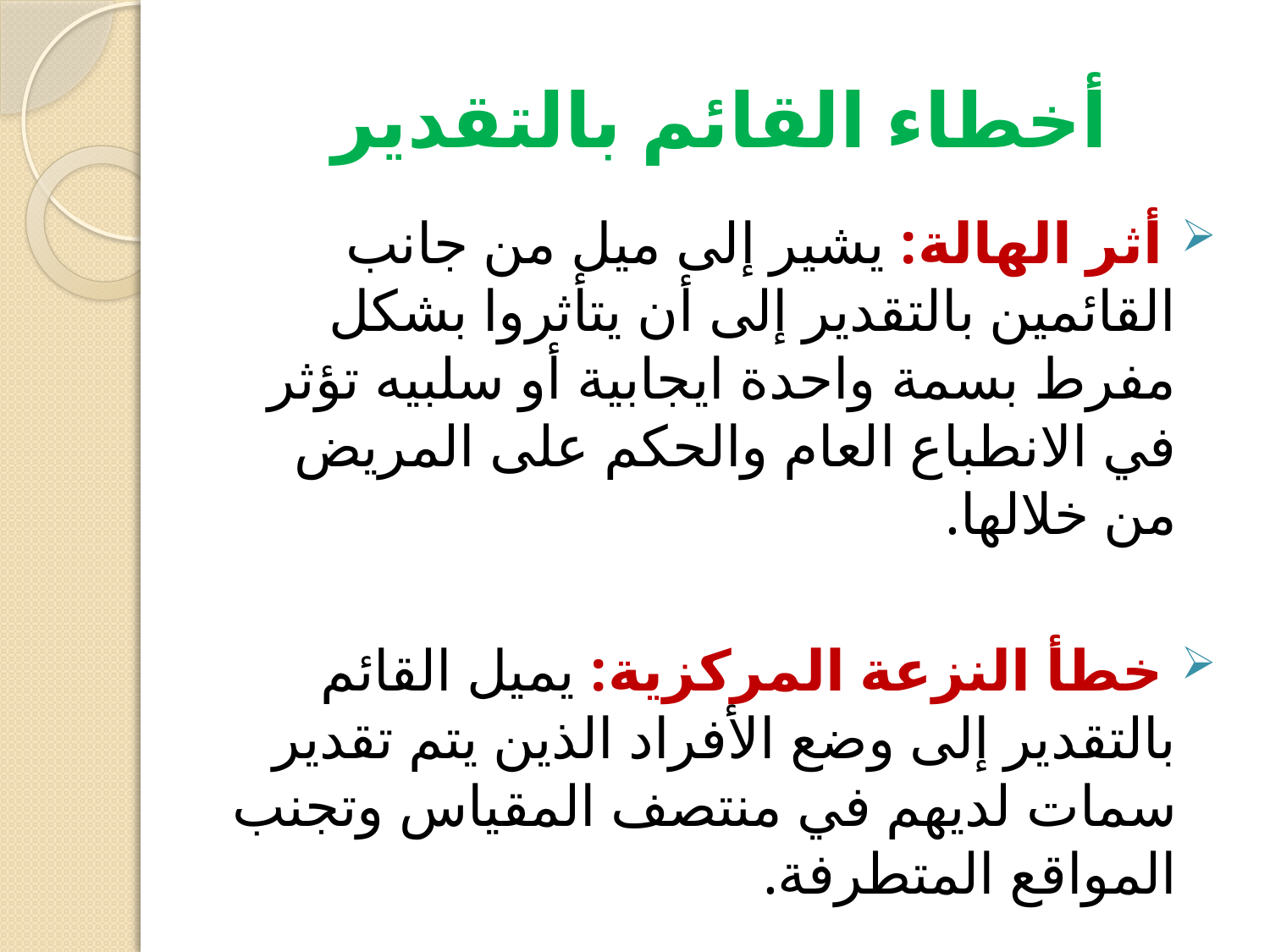

# أخطاء القائم بالتقدير
 أثر الهالة: يشير إلى ميل من جانب القائمين بالتقدير إلى أن يتأثروا بشكل مفرط بسمة واحدة ايجابية أو سلبيه تؤثر في الانطباع العام والحكم على المريض من خلالها.

 خطأ النزعة المركزية: يميل القائم بالتقدير إلى وضع الأفراد الذين يتم تقدير سمات لديهم في منتصف المقياس وتجنب المواقع المتطرفة.